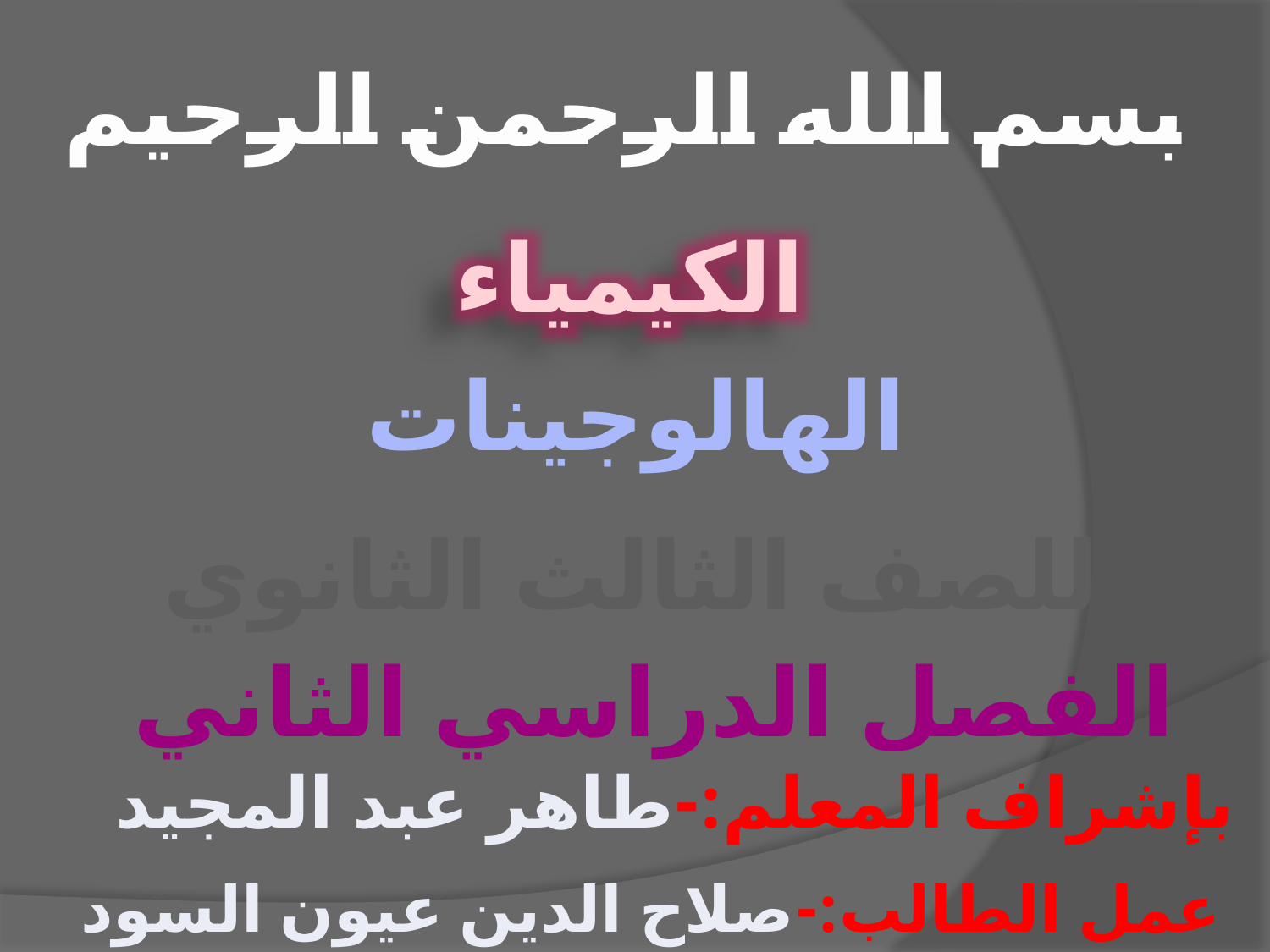

بسم الله الرحمن الرحيم
الكيمياء
الهالوجينات
للصف الثالث الثانوي
الفصل الدراسي الثاني
بإشراف المعلم:-طاهر عبد المجيد
عمل الطالب:-صلاح الدين عيون السود